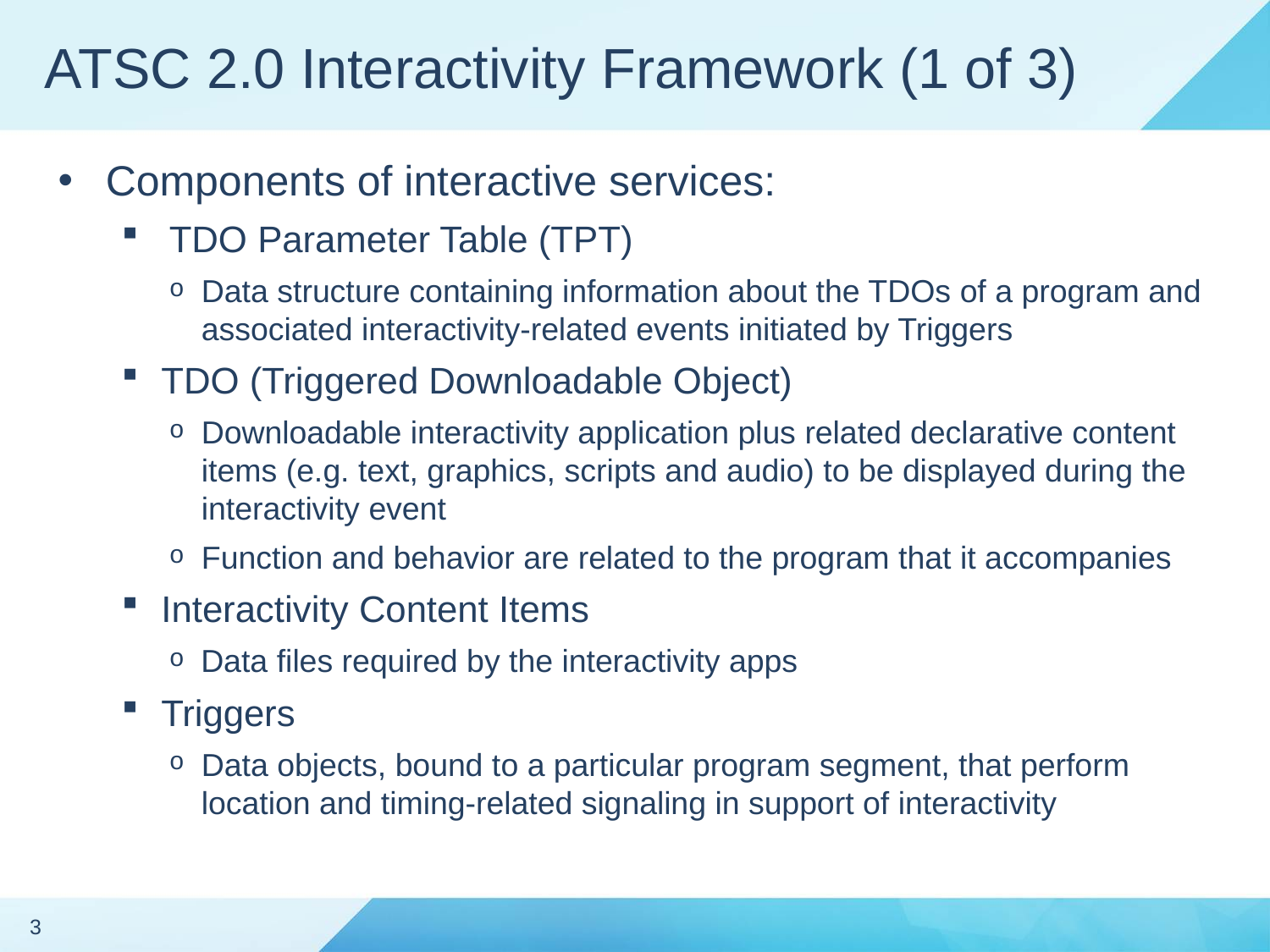

# ATSC 2.0 Interactivity Framework (1 of 3)
Components of interactive services:
TDO Parameter Table (TPT)
Data structure containing information about the TDOs of a program and associated interactivity-related events initiated by Triggers
TDO (Triggered Downloadable Object)
Downloadable interactivity application plus related declarative content items (e.g. text, graphics, scripts and audio) to be displayed during the interactivity event
Function and behavior are related to the program that it accompanies
Interactivity Content Items
Data files required by the interactivity apps
Triggers
Data objects, bound to a particular program segment, that perform location and timing-related signaling in support of interactivity
3